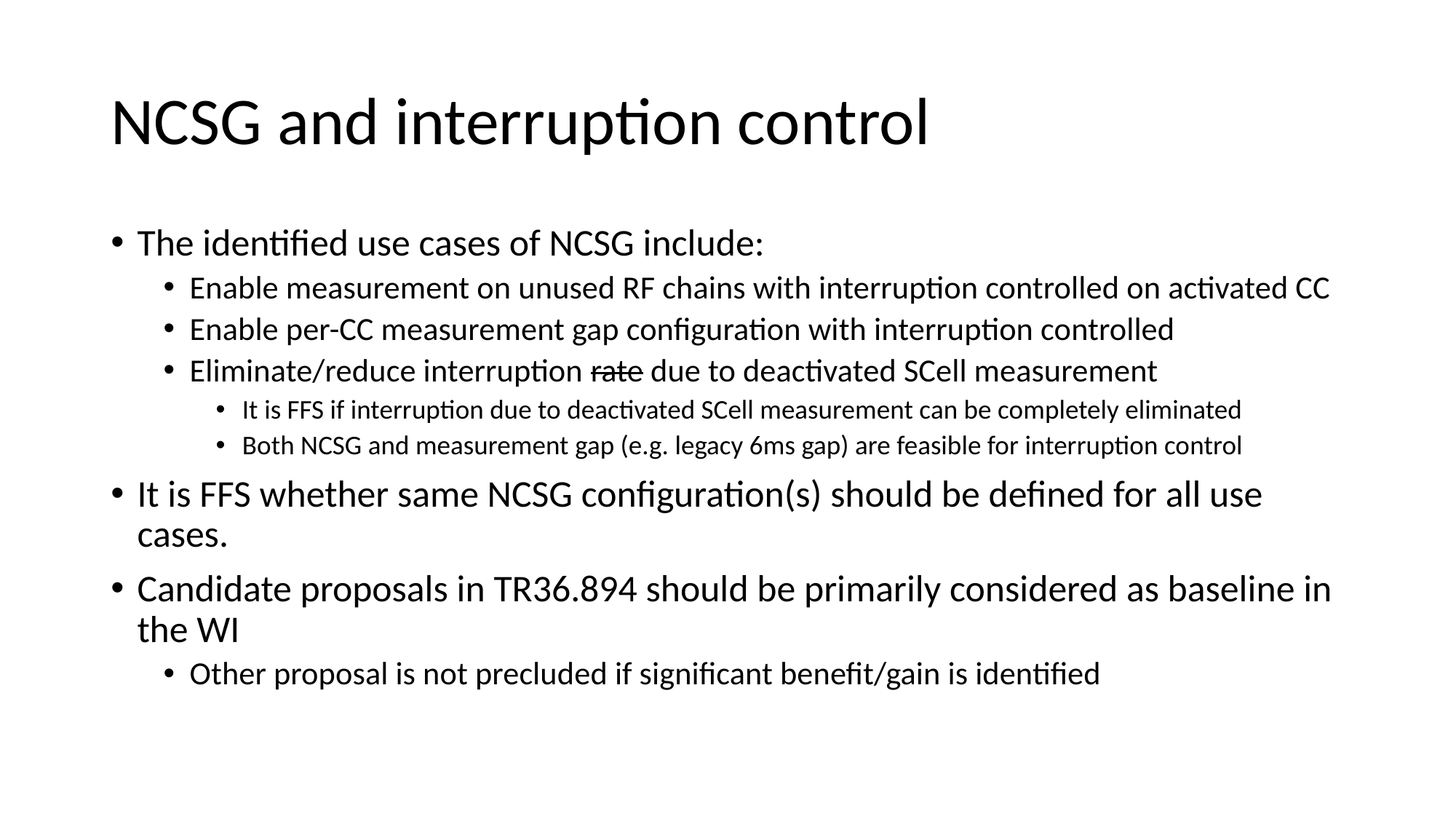

# NCSG and interruption control
The identified use cases of NCSG include:
Enable measurement on unused RF chains with interruption controlled on activated CC
Enable per-CC measurement gap configuration with interruption controlled
Eliminate/reduce interruption rate due to deactivated SCell measurement
It is FFS if interruption due to deactivated SCell measurement can be completely eliminated
Both NCSG and measurement gap (e.g. legacy 6ms gap) are feasible for interruption control
It is FFS whether same NCSG configuration(s) should be defined for all use cases.
Candidate proposals in TR36.894 should be primarily considered as baseline in the WI
Other proposal is not precluded if significant benefit/gain is identified